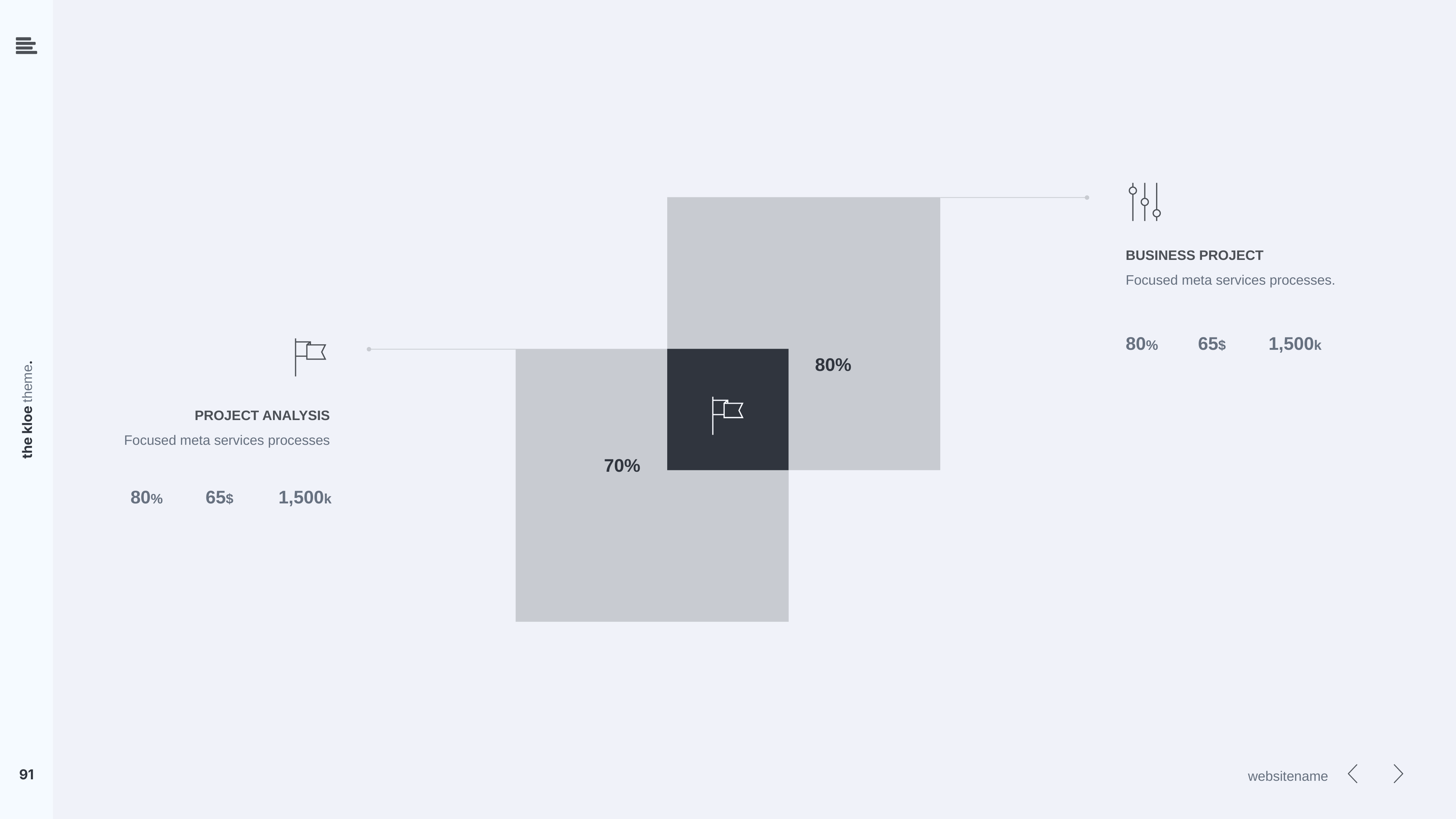

80%

BUSINESS PROJECT
Focused meta services processes.
1,500k
80%
65$

70%

PROJECT ANALYSIS
Focused meta services processes
80%
65$
1,500k
91